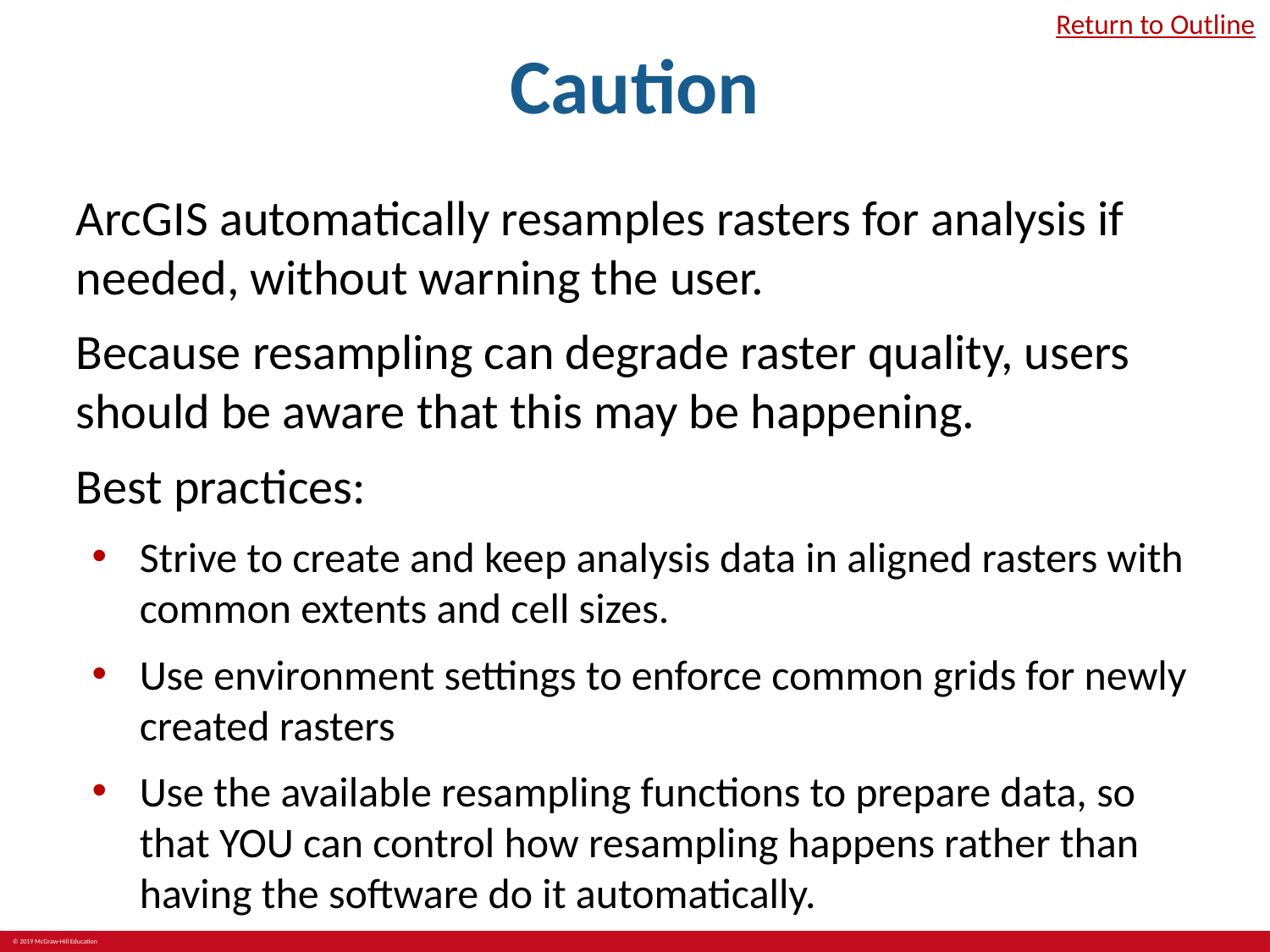

# Caution
Return to Outline
ArcGIS automatically resamples rasters for analysis if needed, without warning the user.
Because resampling can degrade raster quality, users should be aware that this may be happening.
Best practices:
Strive to create and keep analysis data in aligned rasters with common extents and cell sizes.
Use environment settings to enforce common grids for newly created rasters
Use the available resampling functions to prepare data, so that YOU can control how resampling happens rather than having the software do it automatically.